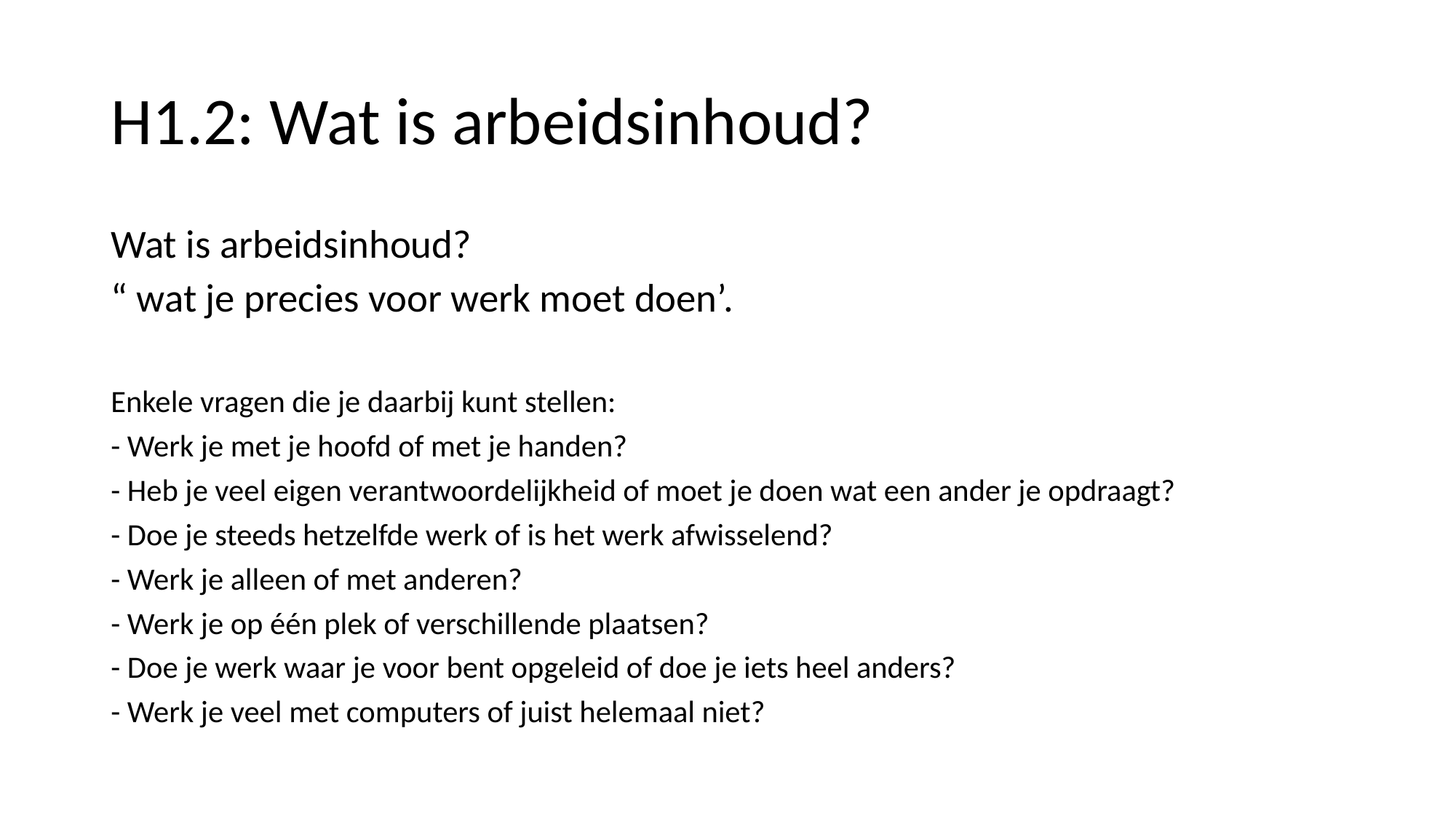

# H1.2: Wat is arbeidsinhoud?
Wat is arbeidsinhoud?
“ wat je precies voor werk moet doen’.

Enkele vragen die je daarbij kunt stellen:
- Werk je met je hoofd of met je handen?
- Heb je veel eigen verantwoordelijkheid of moet je doen wat een ander je opdraagt?
- Doe je steeds hetzelfde werk of is het werk afwisselend?
- Werk je alleen of met anderen?
- Werk je op één plek of verschillende plaatsen?
- Doe je werk waar je voor bent opgeleid of doe je iets heel anders?
- Werk je veel met computers of juist helemaal niet?